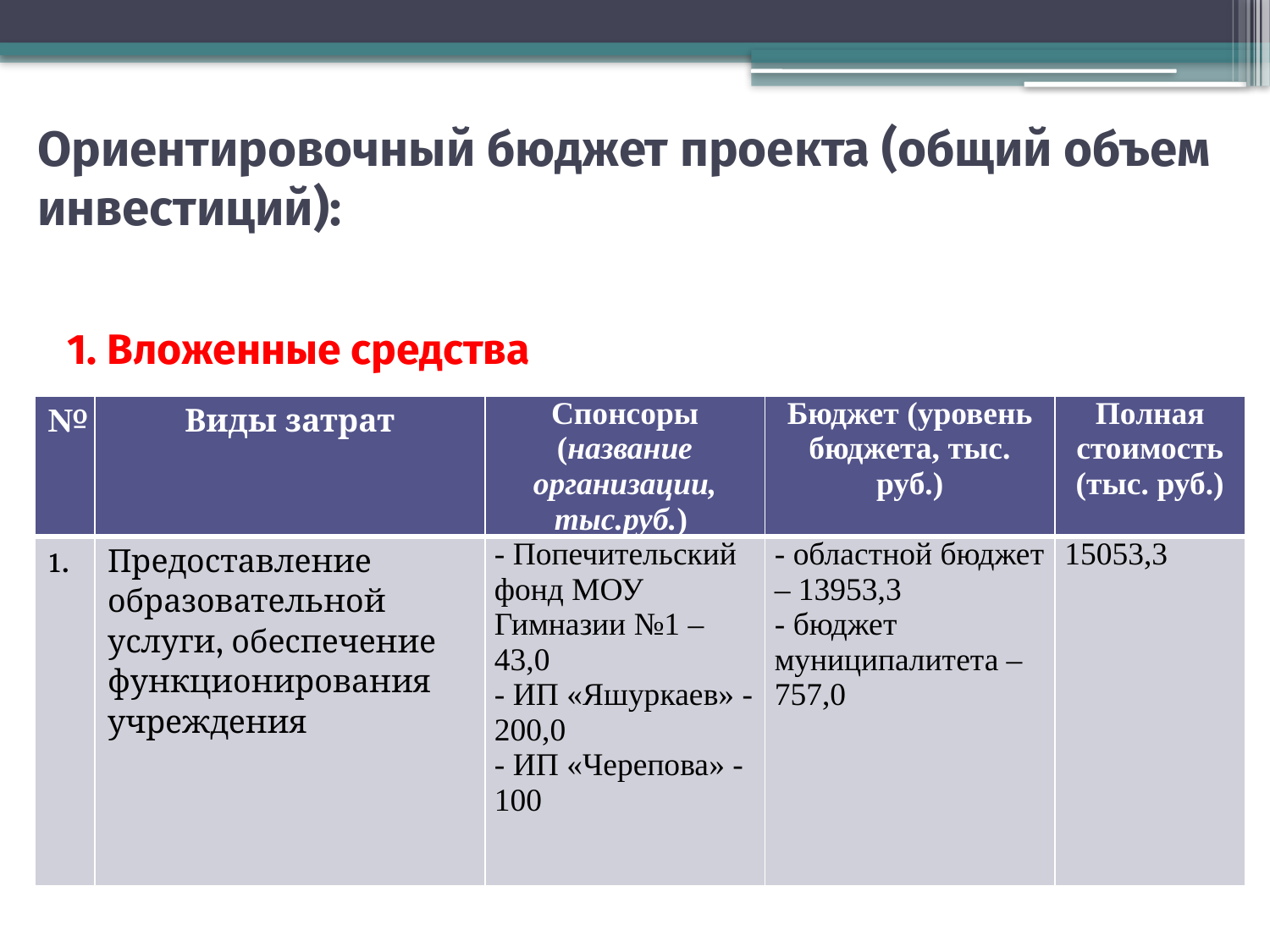

# Ориентировочный бюджет проекта (общий объем инвестиций):
1. Вложенные средства
| № | Виды затрат | Спонсоры (название организации, тыс.руб.) | Бюджет (уровень бюджета, тыс. руб.) | Полная стоимость (тыс. руб.) |
| --- | --- | --- | --- | --- |
| 1. | Предоставление образовательной услуги, обеспечение функционирования учреждения | - Попечительский фонд МОУ Гимназии №1 – 43,0 - ИП «Яшуркаев» - 200,0 - ИП «Черепова» - 100 | - областной бюджет – 13953,3 - бюджет муниципалитета – 757,0 | 15053,3 |